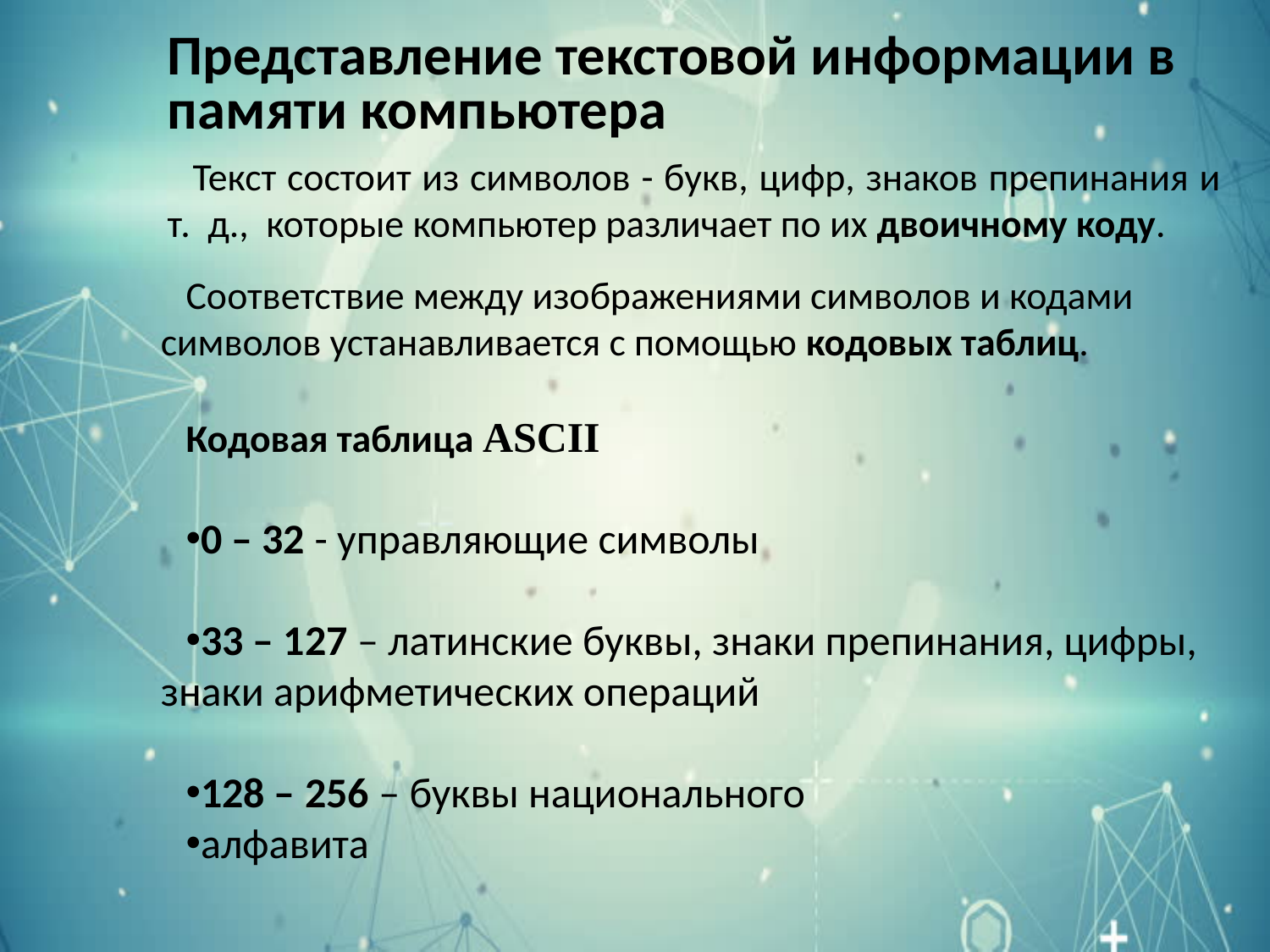

Представление текстовой информации в памяти компьютера
Текст состоит из символов - букв, цифр, знаков препинания и  т.  д.,  которые компьютер различает по их двоичному коду.
Соответствие между изображениями символов и кодами символов устанавливается с помощью кодовых таблиц.

Кодовая таблица ASCII

0 – 32 - управляющие символы

33 – 127 – латинские буквы, знаки препинания, цифры, знаки арифметических операций

128 – 256 – буквы национального
алфавита